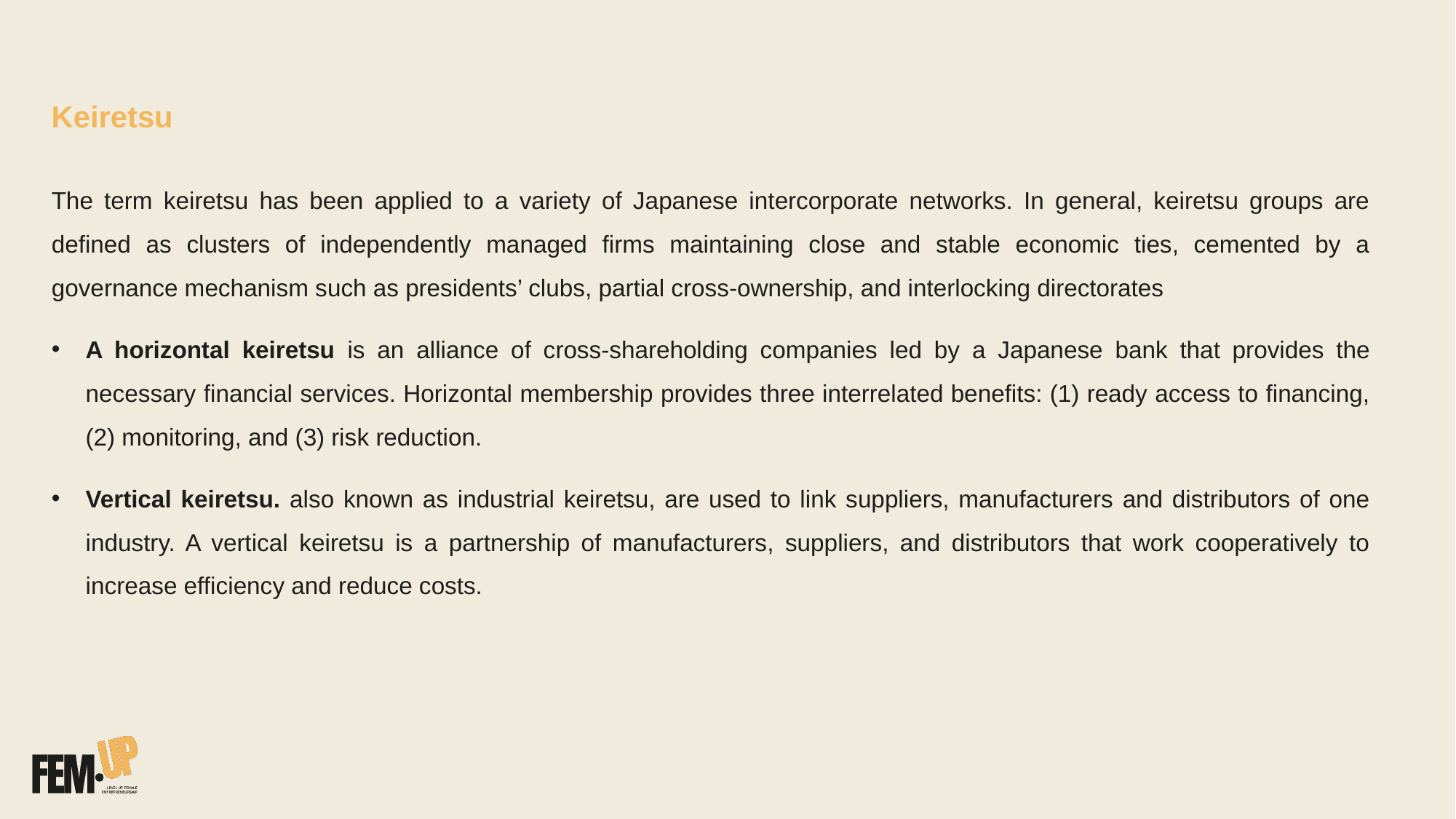

Keiretsu
The term keiretsu has been applied to a variety of Japanese intercorporate networks. In general, keiretsu groups are defined as clusters of independently managed firms maintaining close and stable economic ties, cemented by a governance mechanism such as presidents’ clubs, partial cross-ownership, and interlocking directorates
A horizontal keiretsu is an alliance of cross-shareholding companies led by a Japanese bank that provides the necessary financial services. Horizontal membership provides three interrelated benefits: (1) ready access to financing, (2) monitoring, and (3) risk reduction.
Vertical keiretsu. also known as industrial keiretsu, are used to link suppliers, manufacturers and distributors of one industry. A vertical keiretsu is a partnership of manufacturers, suppliers, and distributors that work cooperatively to increase efficiency and reduce costs.